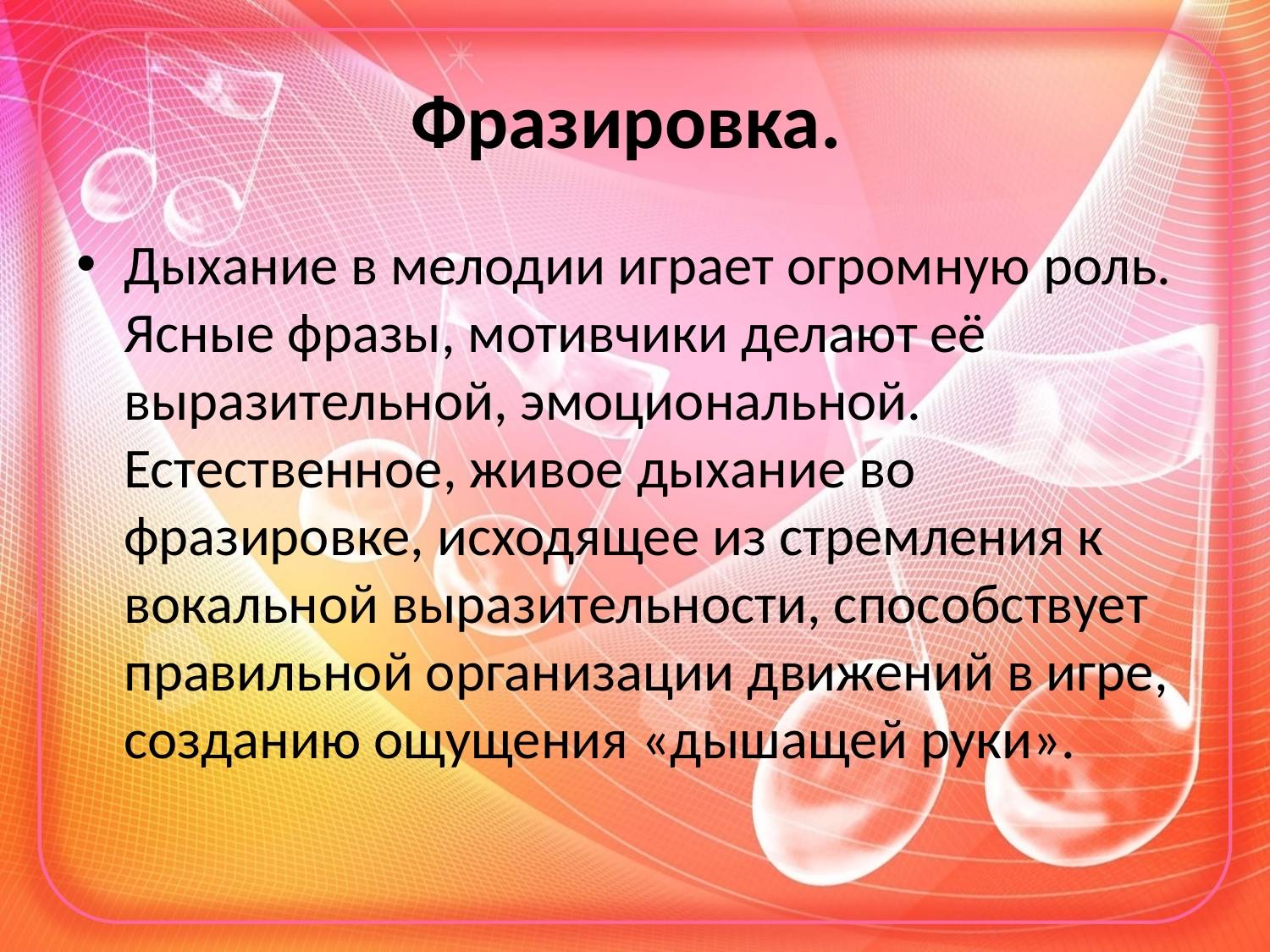

# Фразировка.
Дыхание в мелодии играет огромную роль. Ясные фразы, мотивчики делают её выразительной, эмоциональной. Естественное, живое дыхание во фразировке, исходящее из стремления к вокальной выразительности, способствует правильной организации движений в игре, созданию ощущения «дышащей руки».